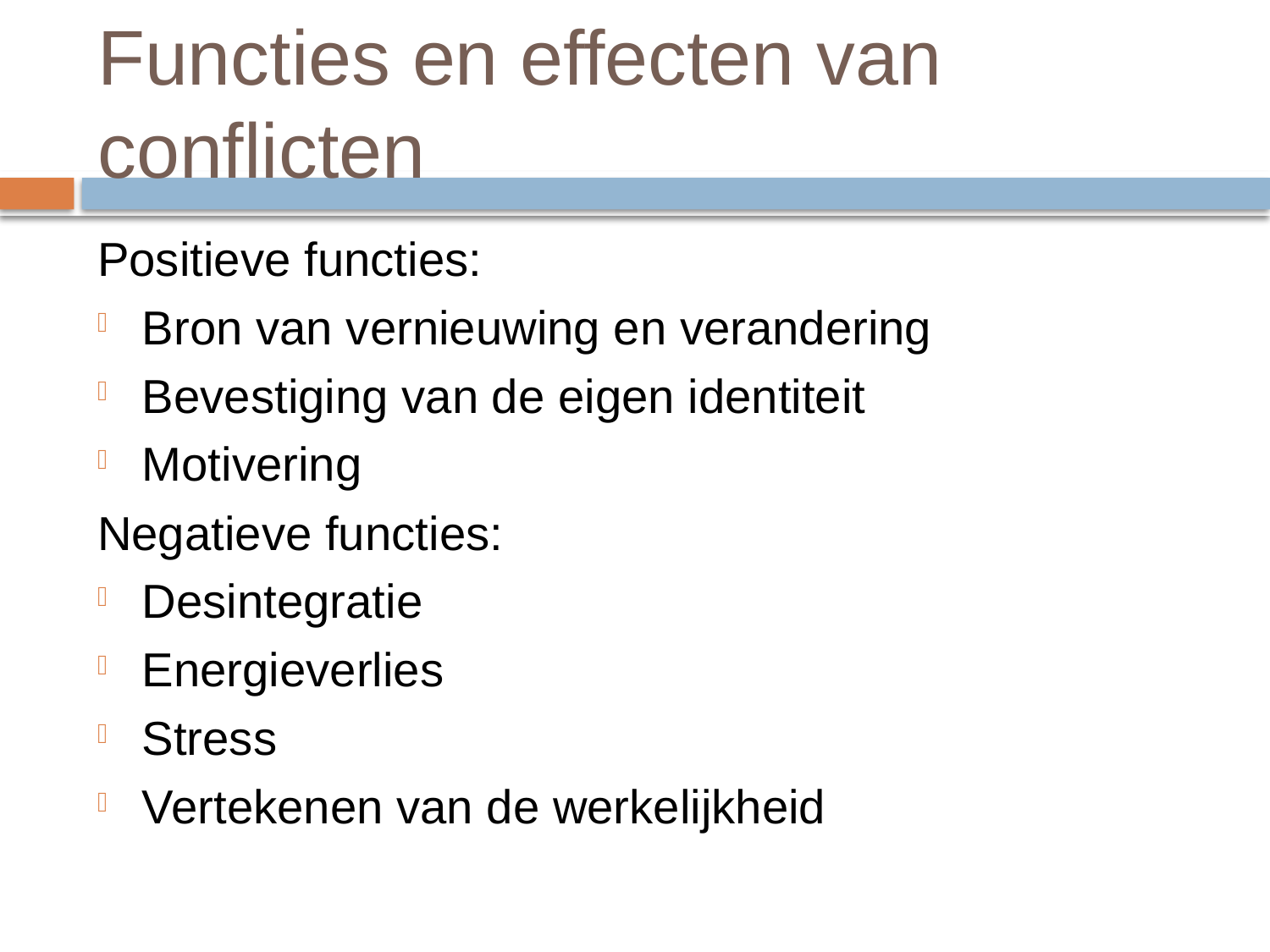

# Functies en effecten van conflicten
Positieve functies:
Bron van vernieuwing en verandering
Bevestiging van de eigen identiteit
Motivering
Negatieve functies:
Desintegratie
Energieverlies
Stress
Vertekenen van de werkelijkheid